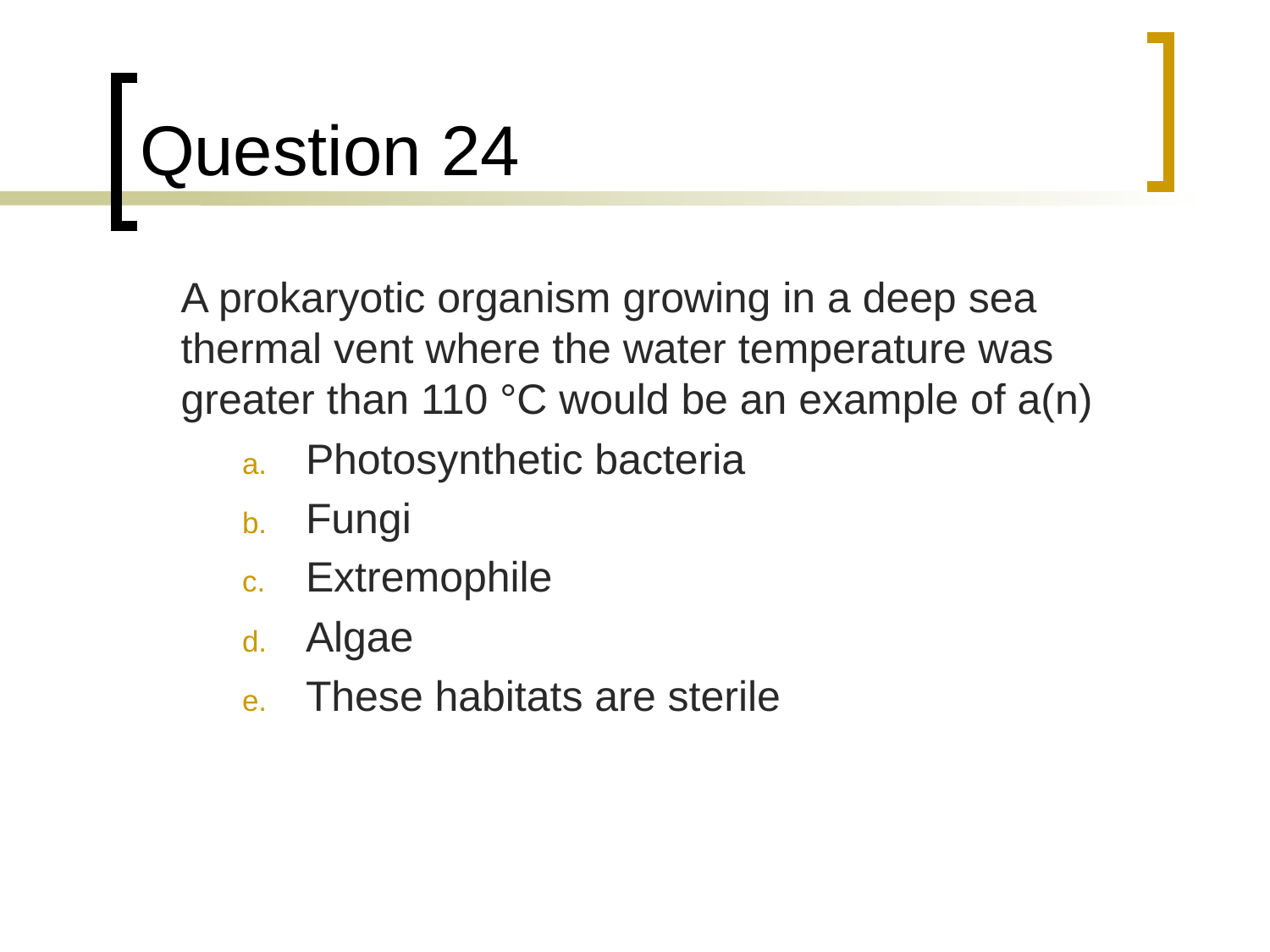

# Question 24
	A prokaryotic organism growing in a deep sea thermal vent where the water temperature was greater than 110 °C would be an example of a(n)
Photosynthetic bacteria
Fungi
Extremophile
Algae
These habitats are sterile